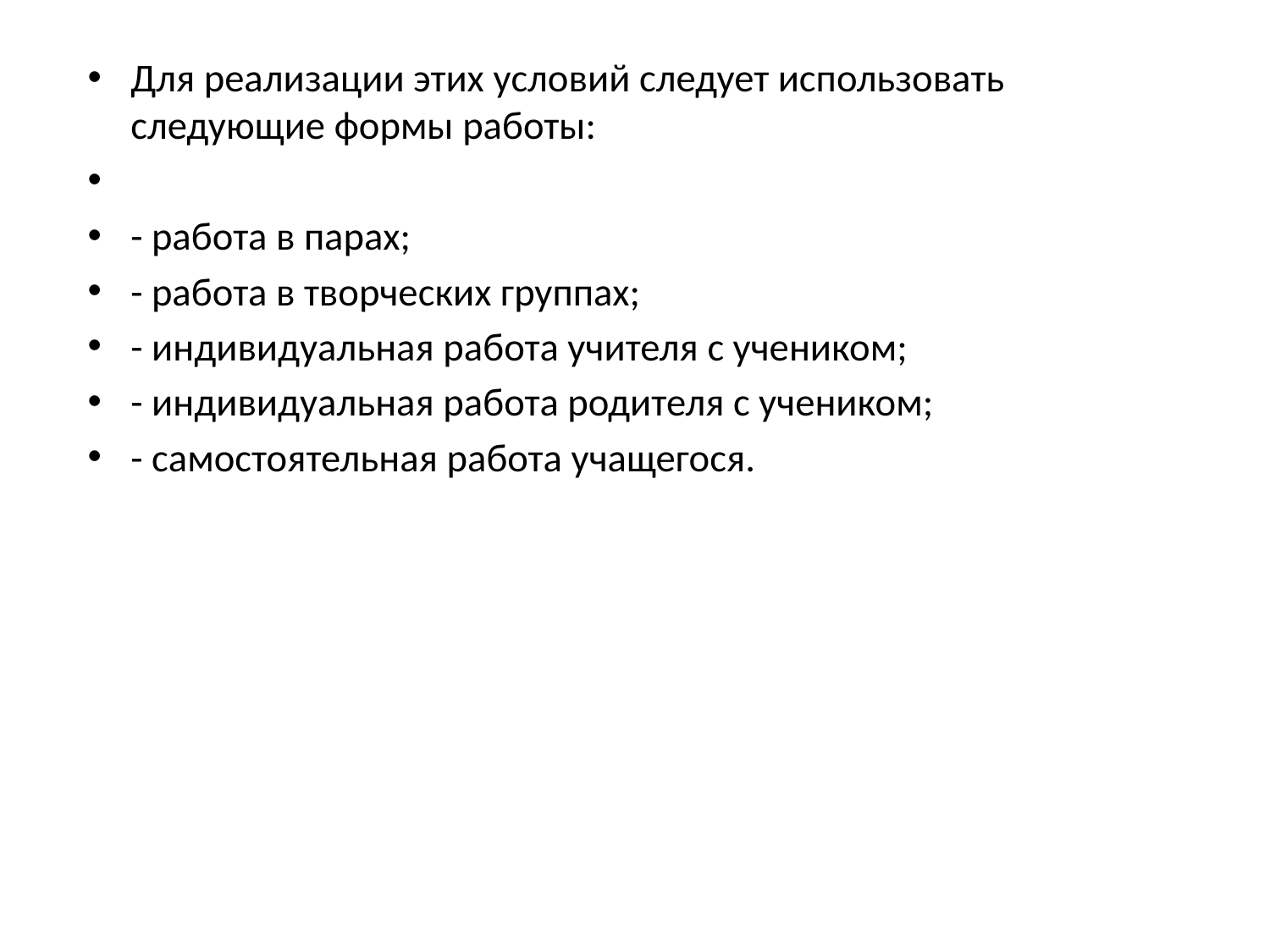

Для реализации этих условий следует использовать следующие формы работы:

- работа в парах;
- работа в творческих группах;
- индивидуальная работа учителя с учеником;
- индивидуальная работа родителя с учеником;
- самостоятельная работа учащегося.